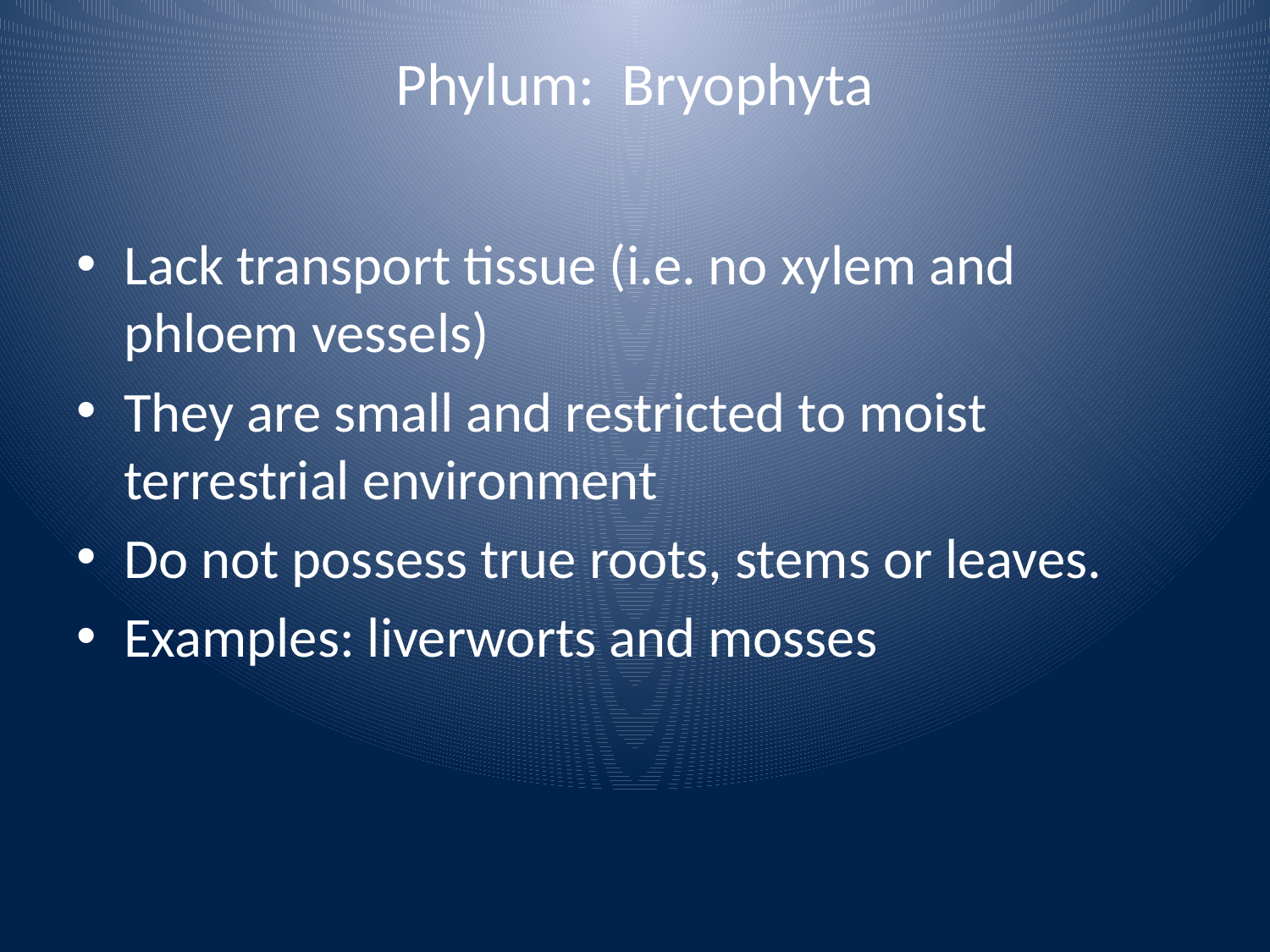

# Phylum:  Bryophyta
Lack transport tissue (i.e. no xylem and phloem vessels)
They are small and restricted to moist terrestrial environment
Do not possess true roots, stems or leaves.
Examples: liverworts and mosses